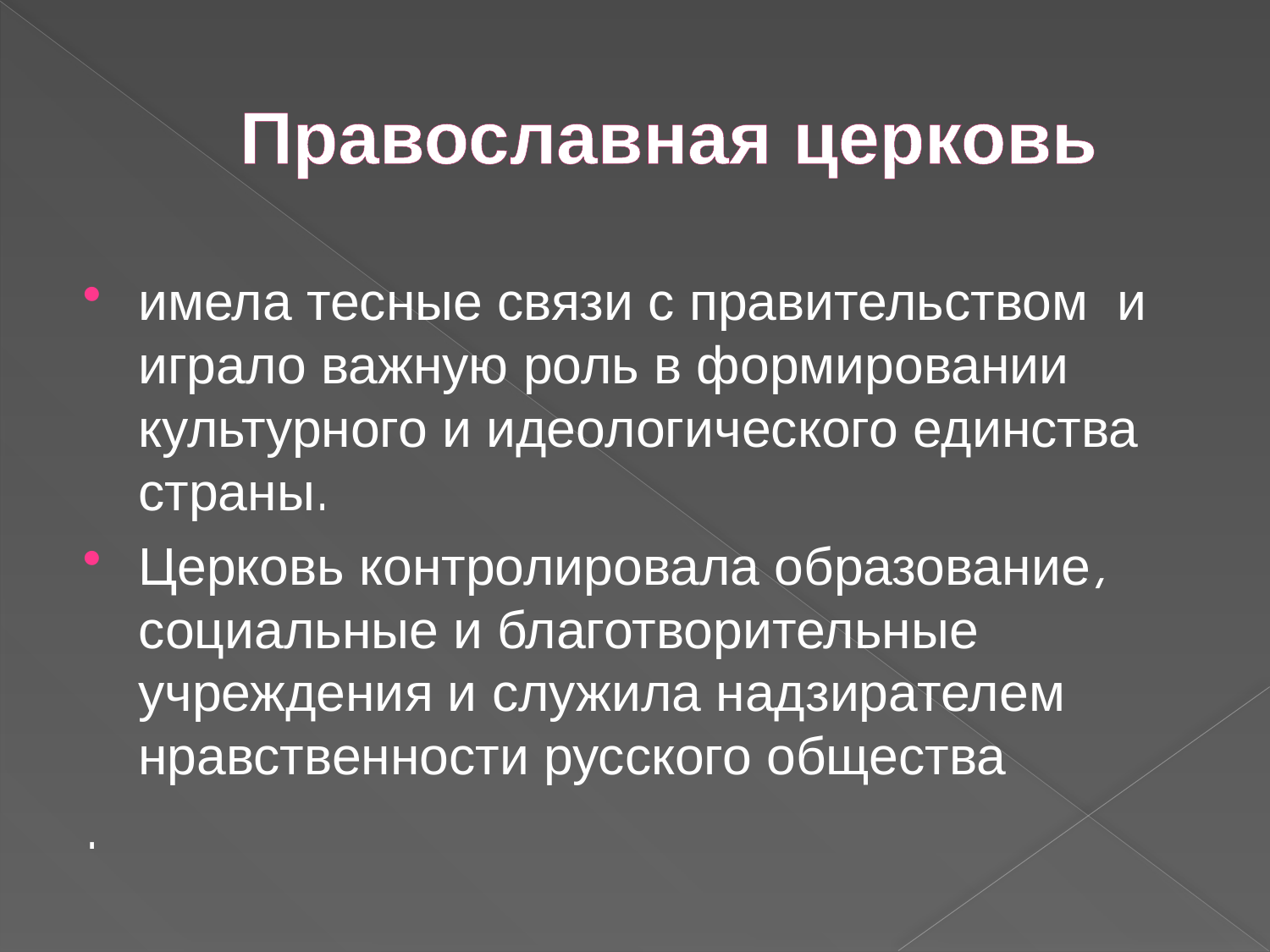

# Православная церковь
имела тесные связи с правительством  и играло важную роль в формировании культурного и идеологического единства страны.
Церковь контролировала образование, социальные и благотворительные учреждения и служила надзирателем нравственности русского общества
.